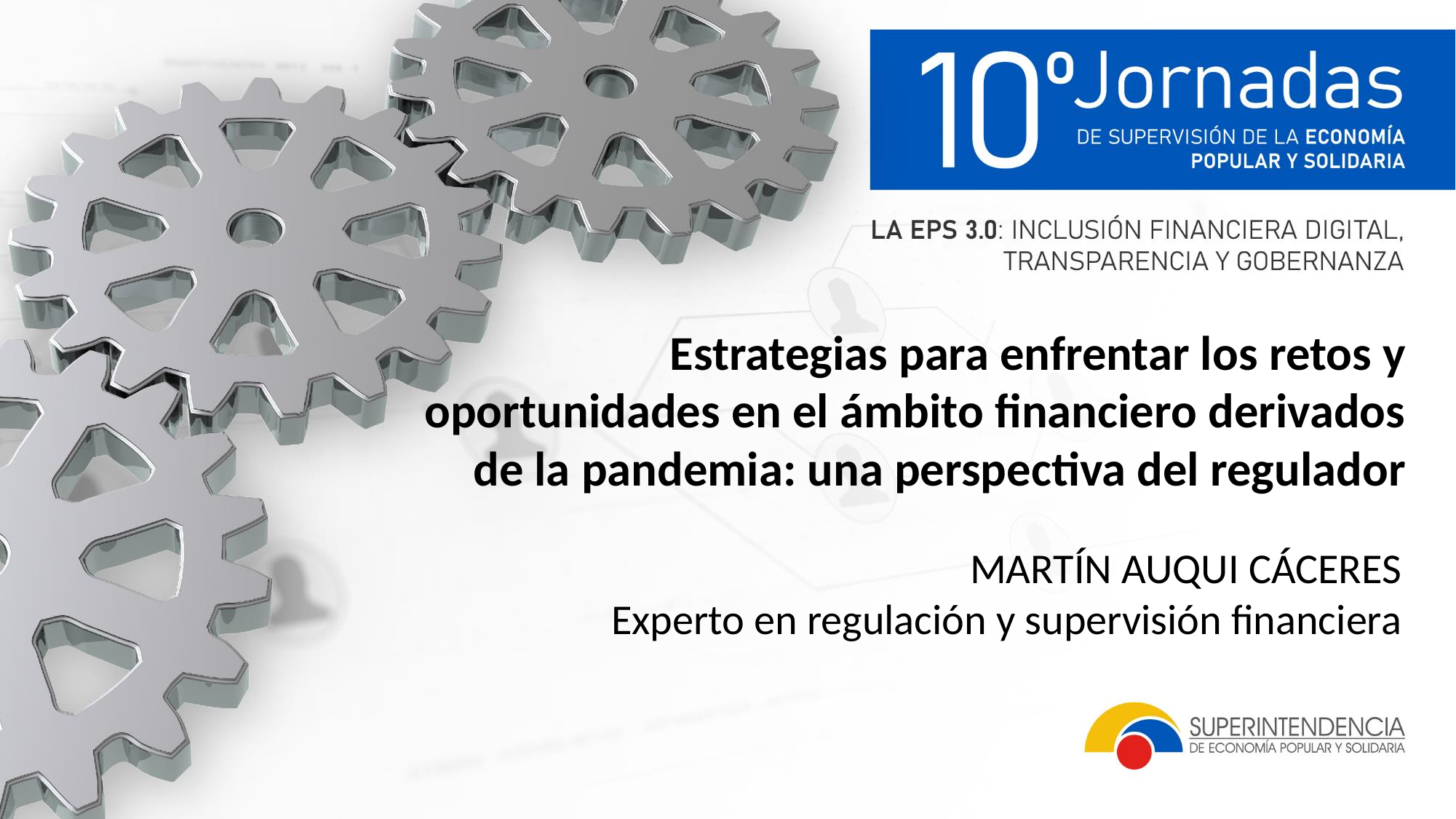

Estrategias para enfrentar los retos y oportunidades en el ámbito financiero derivados de la pandemia: una perspectiva del regulador
MARTÍN AUQUI CÁCERES
Experto en regulación y supervisión financiera